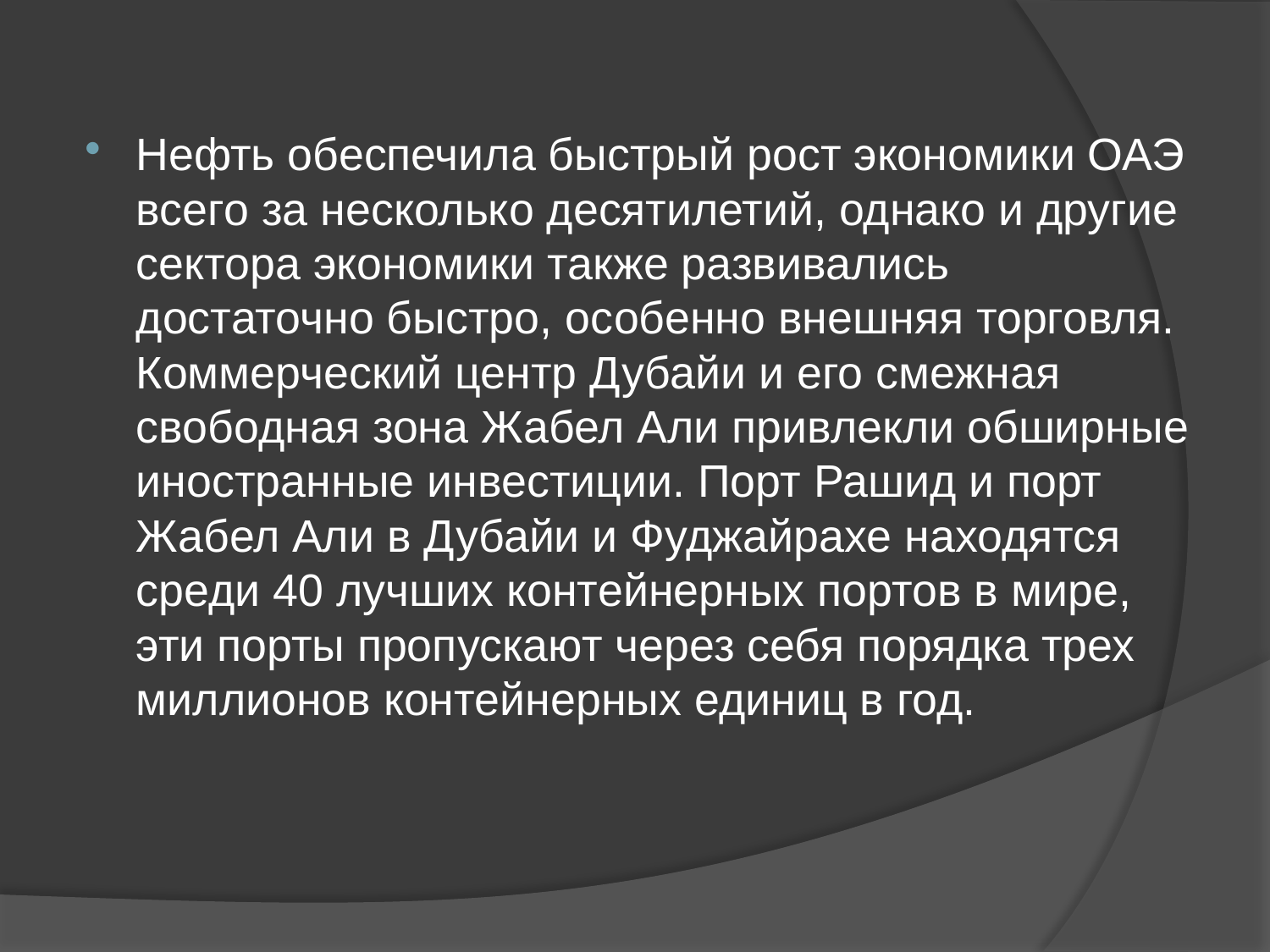

Нефть обеспечила быстрый рост экономики ОАЭ всего за несколько десятилетий, однако и другие сектора экономики также развивались достаточно быстро, особенно внешняя торговля. Коммерческий центр Дубайи и его смежная свободная зона Жабел Али привлекли обширные иностранные инвестиции. Порт Рашид и порт Жабел Али в Дубайи и Фуджайрахе находятся среди 40 лучших контейнерных портов в мире, эти порты пропускают через себя порядка трех миллионов контейнерных единиц в год.